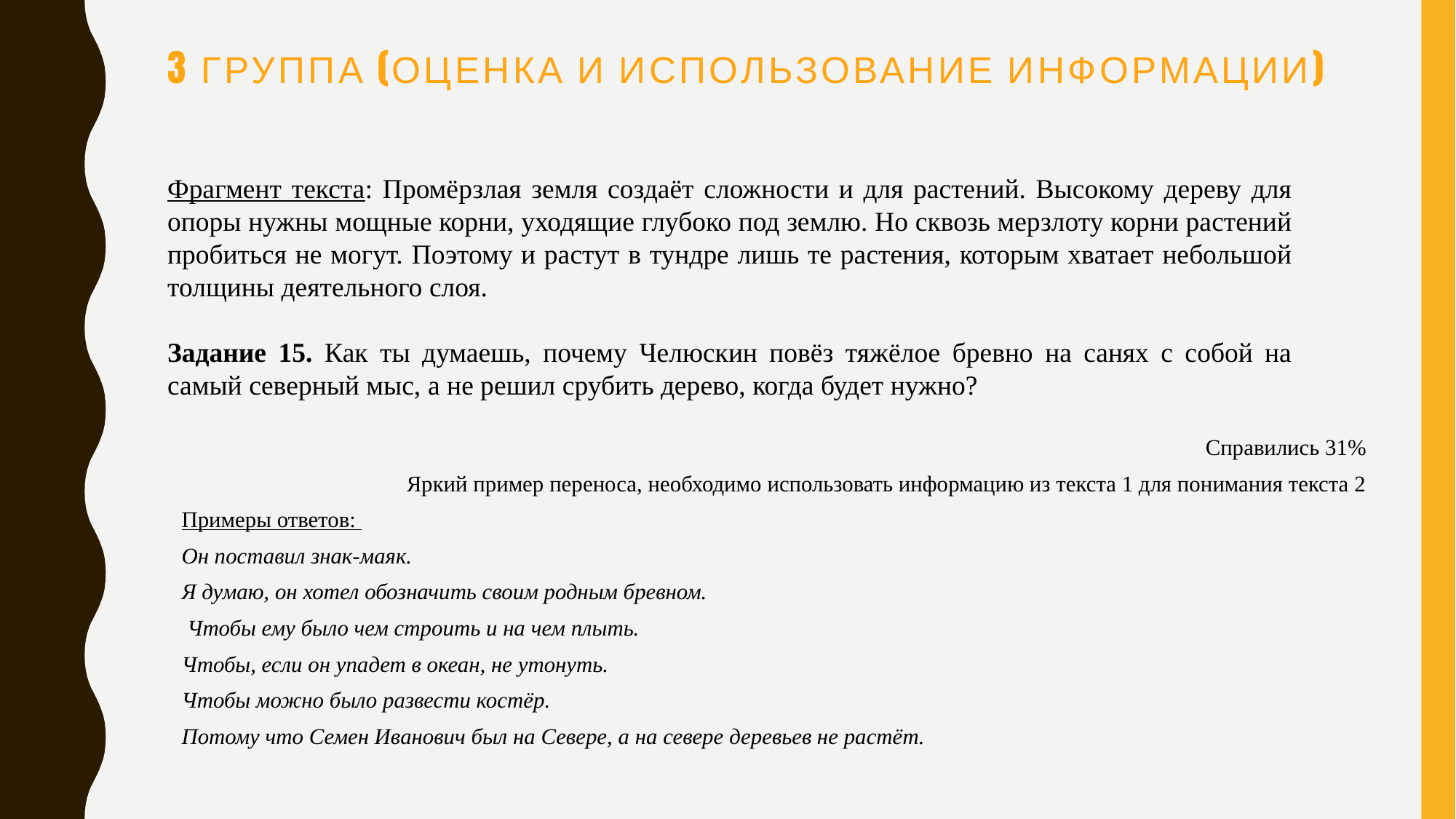

# 3 группа (Оценка и использование информации)
Фрагмент текста: Промёрзлая земля создаёт сложности и для растений. Высокому дереву для опоры нужны мощные корни, уходящие глубоко под землю. Но сквозь мерзлоту корни растений пробиться не могут. Поэтому и растут в тундре лишь те растения, которым хватает небольшой толщины деятельного слоя.

Задание 15. Как ты думаешь, почему Челюскин повёз тяжёлое бревно на санях с собой на самый северный мыс, а не решил срубить дерево, когда будет нужно?
Справились 31%
Яркий пример переноса, необходимо использовать информацию из текста 1 для понимания текста 2
Примеры ответов:
Он поставил знак-маяк.
Я думаю, он хотел обозначить своим родным бревном.
 Чтобы ему было чем строить и на чем плыть.
Чтобы, если он упадет в океан, не утонуть.
Чтобы можно было развести костёр.
Потому что Семен Иванович был на Севере, а на севере деревьев не растёт.